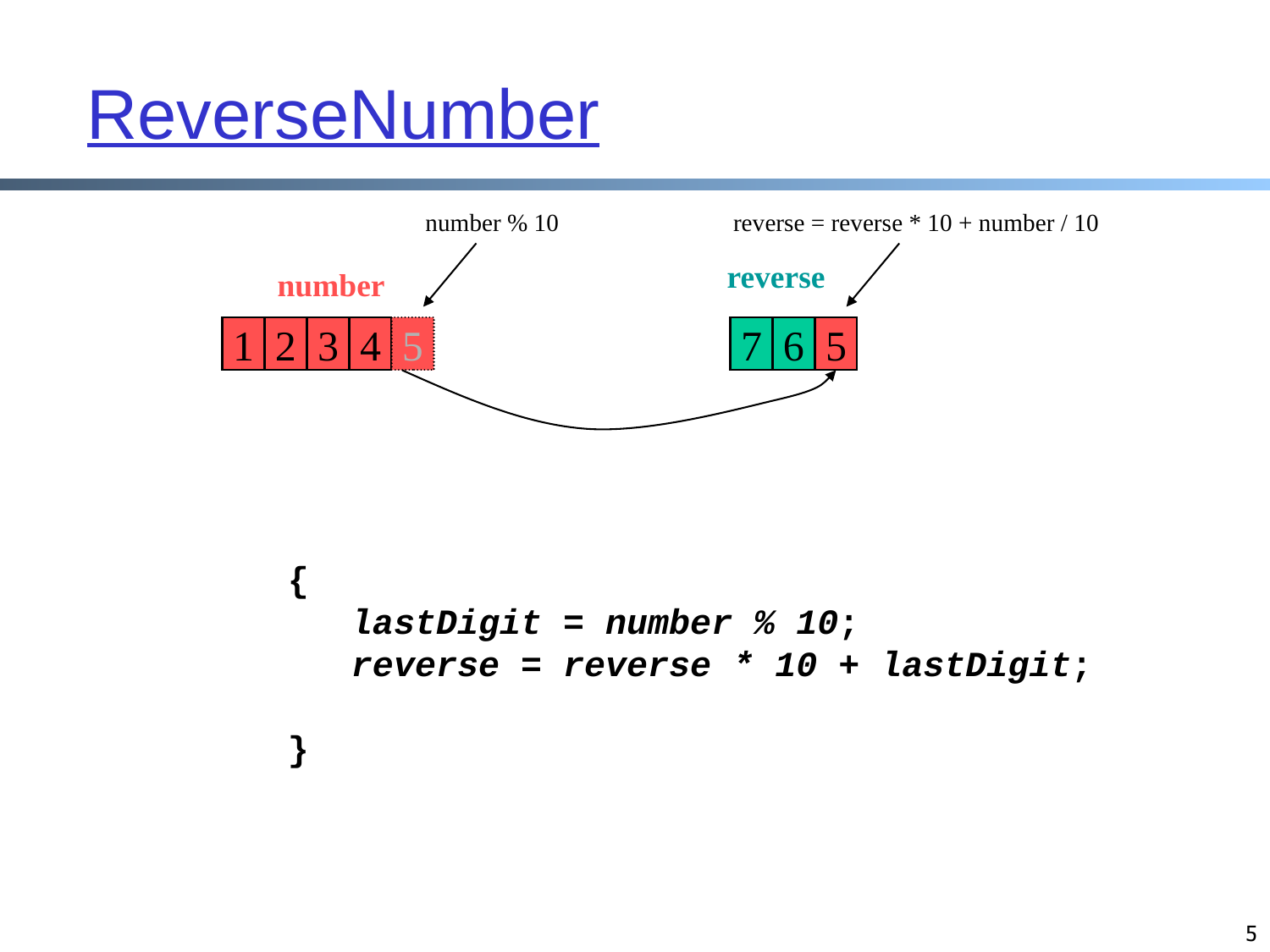

# ReverseNumber
number % 10

reverse = reverse * 10 + number / 10

reverse
number
1
2
3
4
5
5

7
6

{
   lastDigit = number % 10;
   reverse = reverse * 10 + lastDigit;

}
5